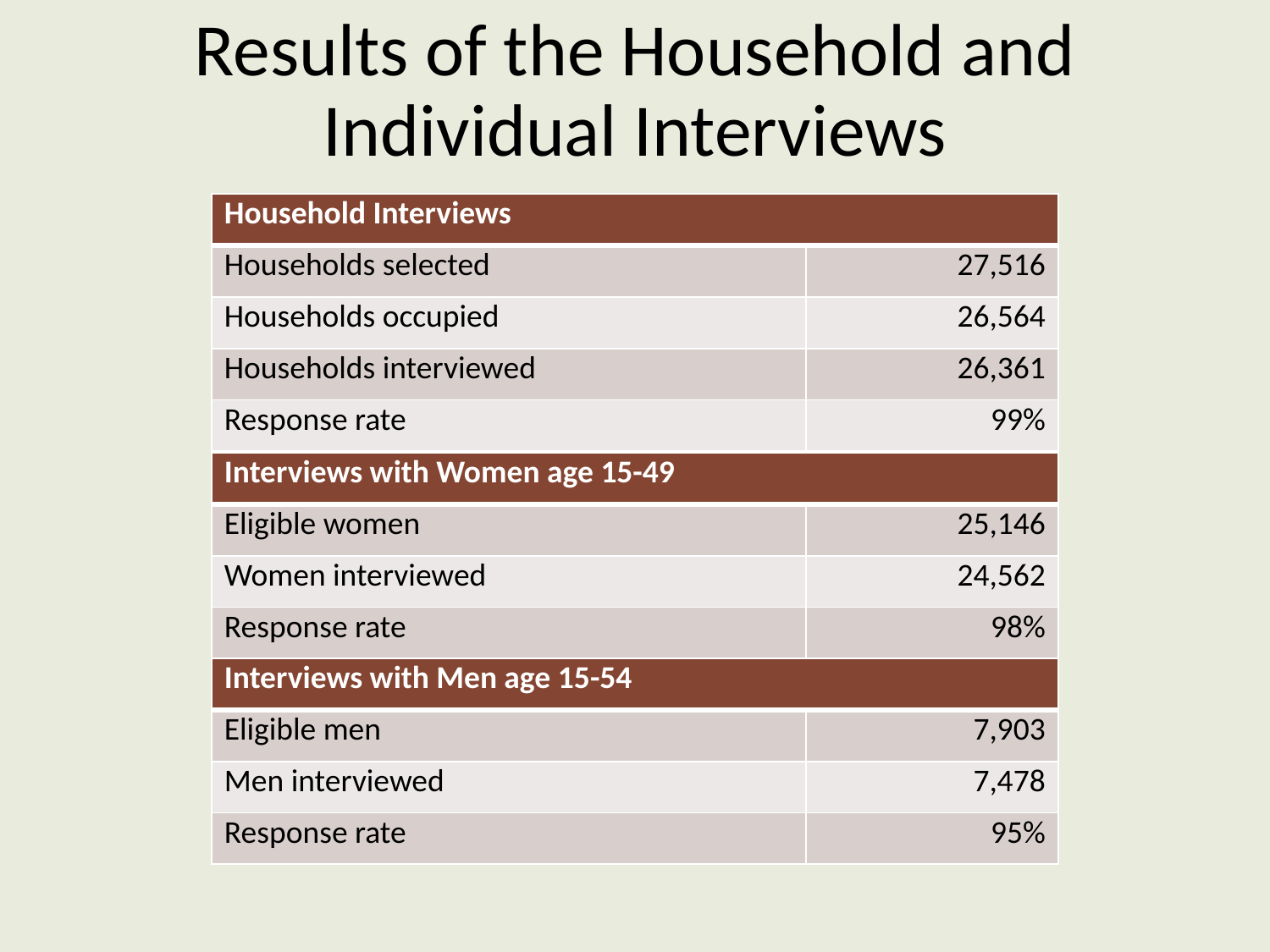

# Results of the Household and Individual Interviews
| Household Interviews |  |
| --- | --- |
| Households selected | 27,516 |
| Households occupied | 26,564 |
| Households interviewed | 26,361 |
| Response rate | 99% |
|  |  |
|  |  |
| Interviews with Women age 15-49 |  |
| --- | --- |
| Eligible women | 25,146 |
| Women interviewed | 24,562 |
| Response rate | 98% |
|  |  |
|  |  |
| Interviews with Men age 15-54 |  |
| --- | --- |
| Eligible men | 7,903 |
| Men interviewed | 7,478 |
| Response rate | 95% |